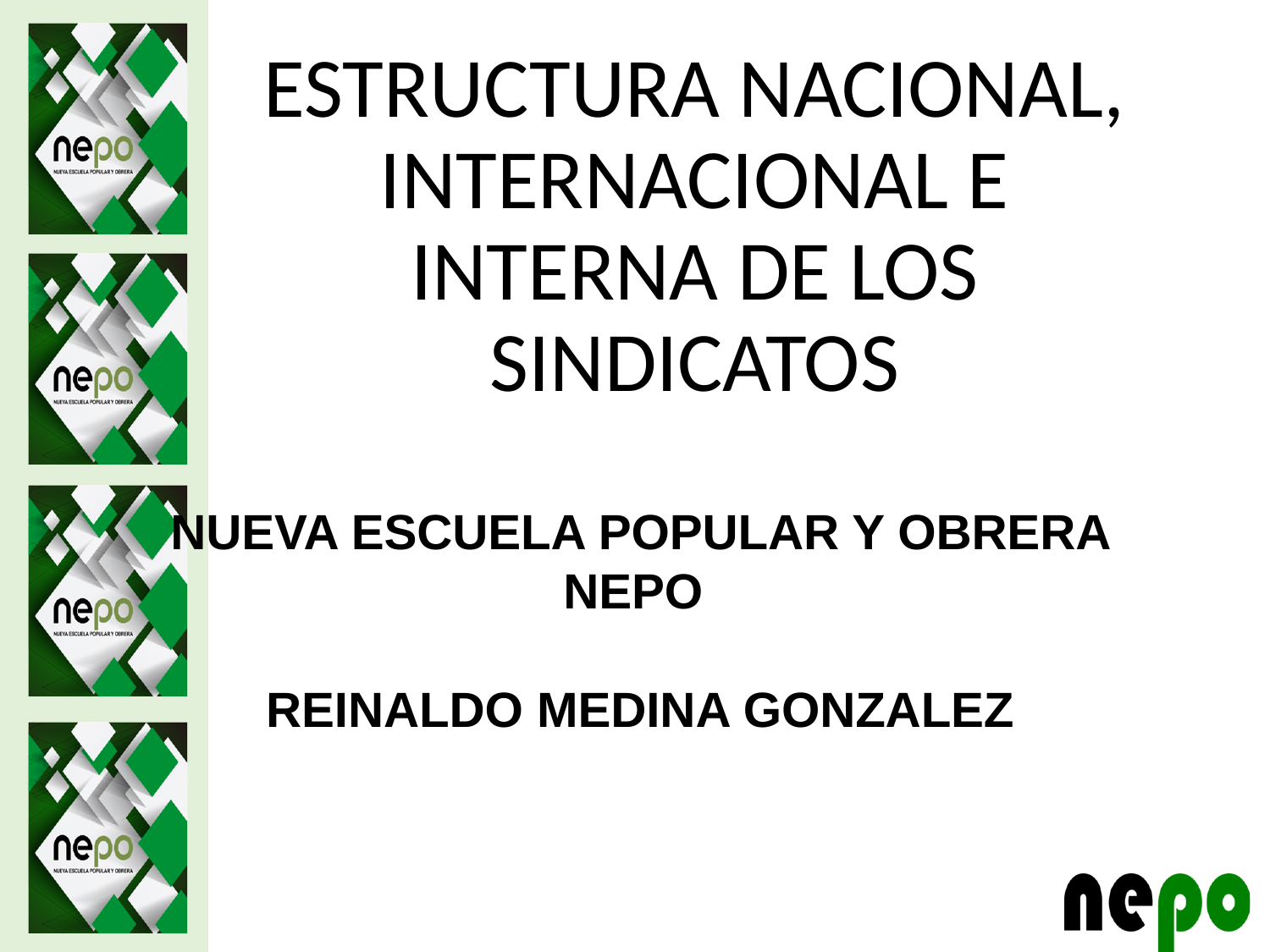

# ESTRUCTURA NACIONAL, INTERNACIONAL E INTERNA DE LOS SINDICATOS

NUEVA ESCUELA POPULAR Y OBRERA
NEPO

REINALDO MEDINA GONZALEZ